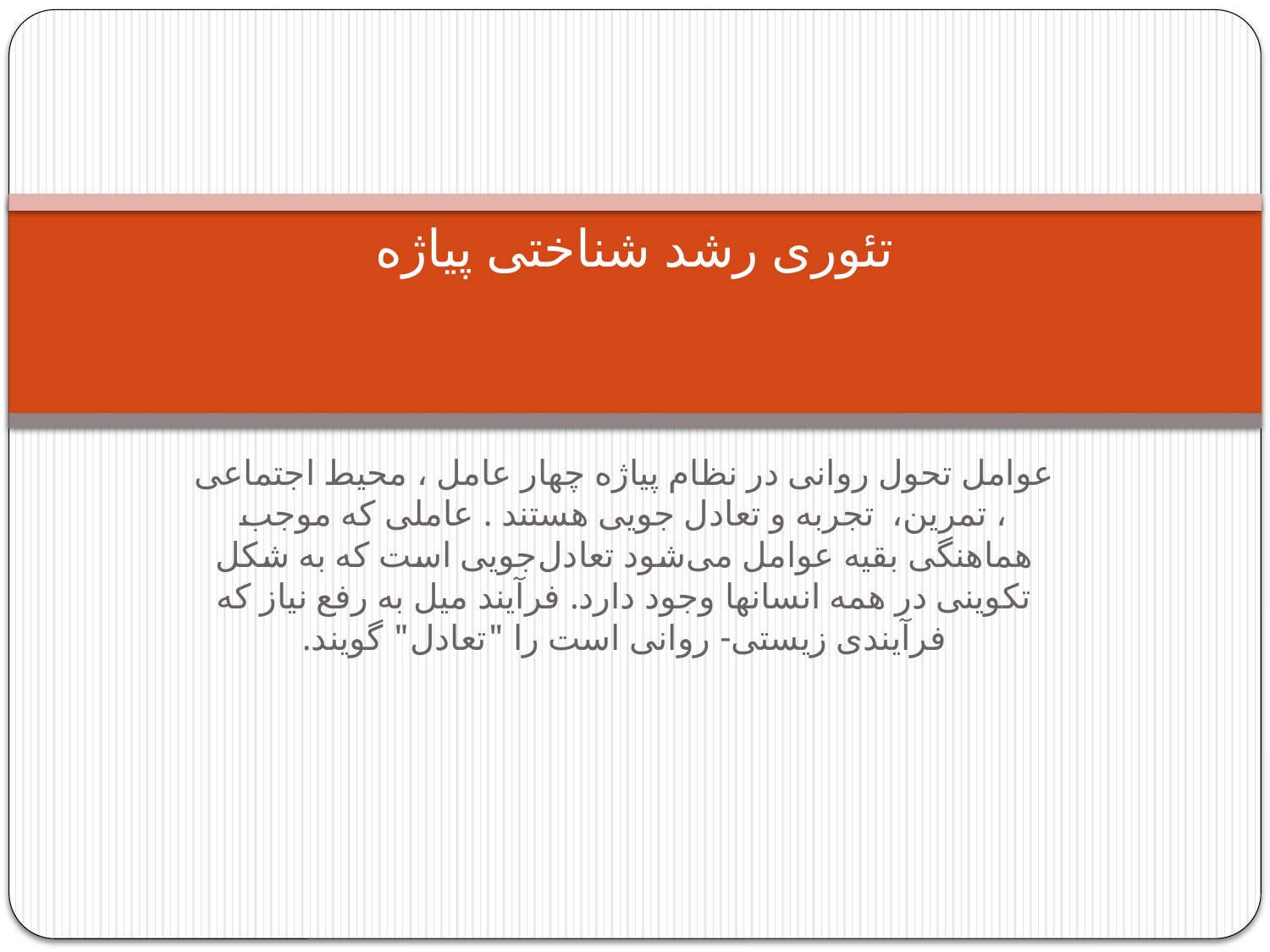

# تئوری رشد شناختی پیاژه
عوامل تحول روانی در نظام پیاژه چهار عامل ، محیط اجتماعی ، تمرین،  تجربه و تعادل جویی هستند . عاملی که موجب هماهنگی بقیه عوامل می‌شود تعادل‌جویی است که به شکل تکوینی در همه انسانها وجود دارد. فرآیند میل به رفع نیاز که فرآیندی زیستی- روانی است را "تعادل" گویند.